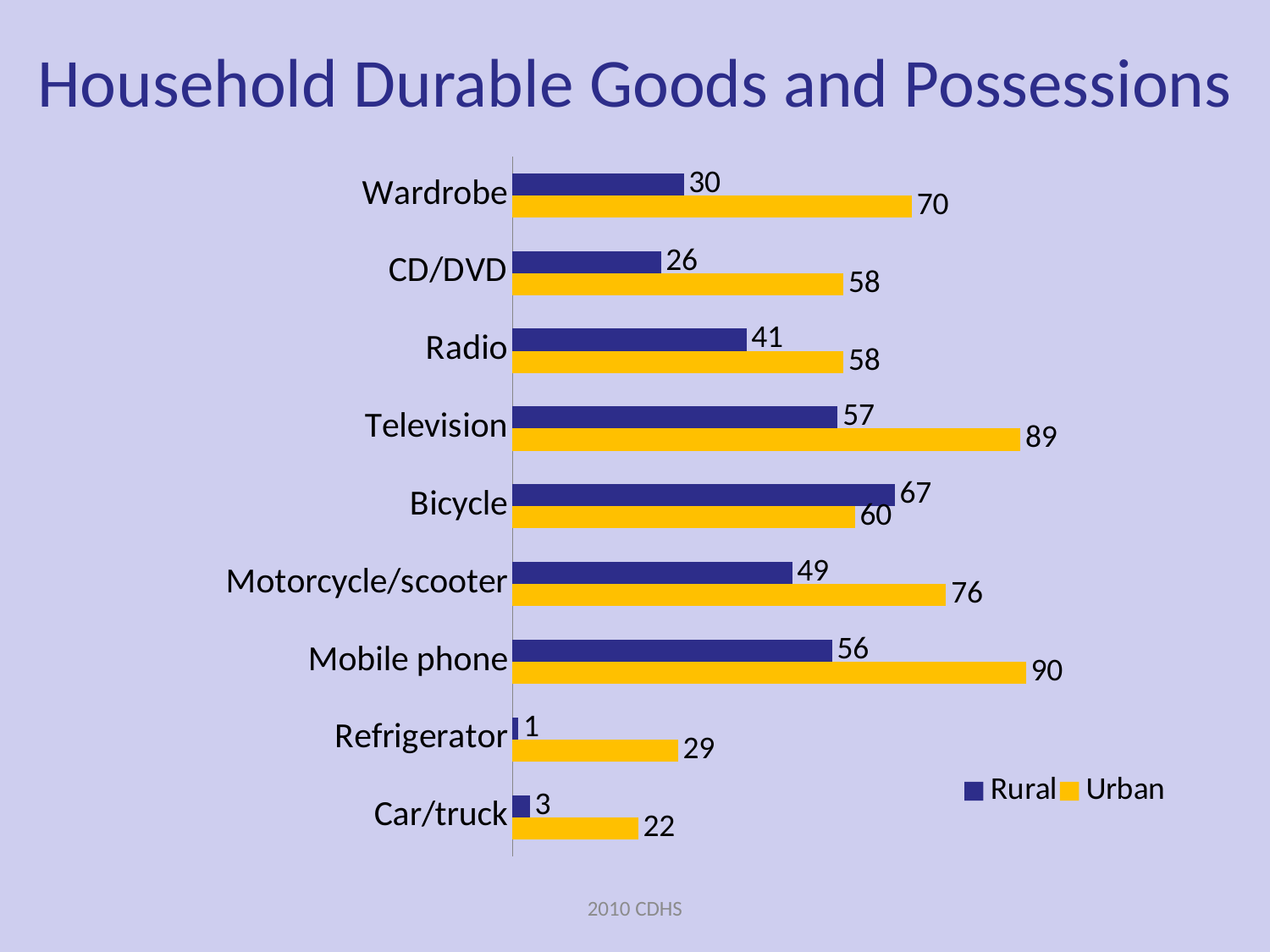

# Household Durable Goods and Possessions

### Chart

| Category | Urban | Rural |
|---|---|---|
| Car/truck | 22.0 | 3.0 |
| Refrigerator | 29.0 | 1.0 |
| Mobile phone | 90.0 | 56.0 |
| Motorcycle/scooter | 76.0 | 49.0 |
| Bicycle | 60.0 | 67.0 |
| Television | 89.0 | 57.0 |
| Radio | 58.0 | 41.0 |
| CD/DVD | 58.0 | 26.0 |
| Wardrobe | 70.0 | 30.0 |
2010 CDHS